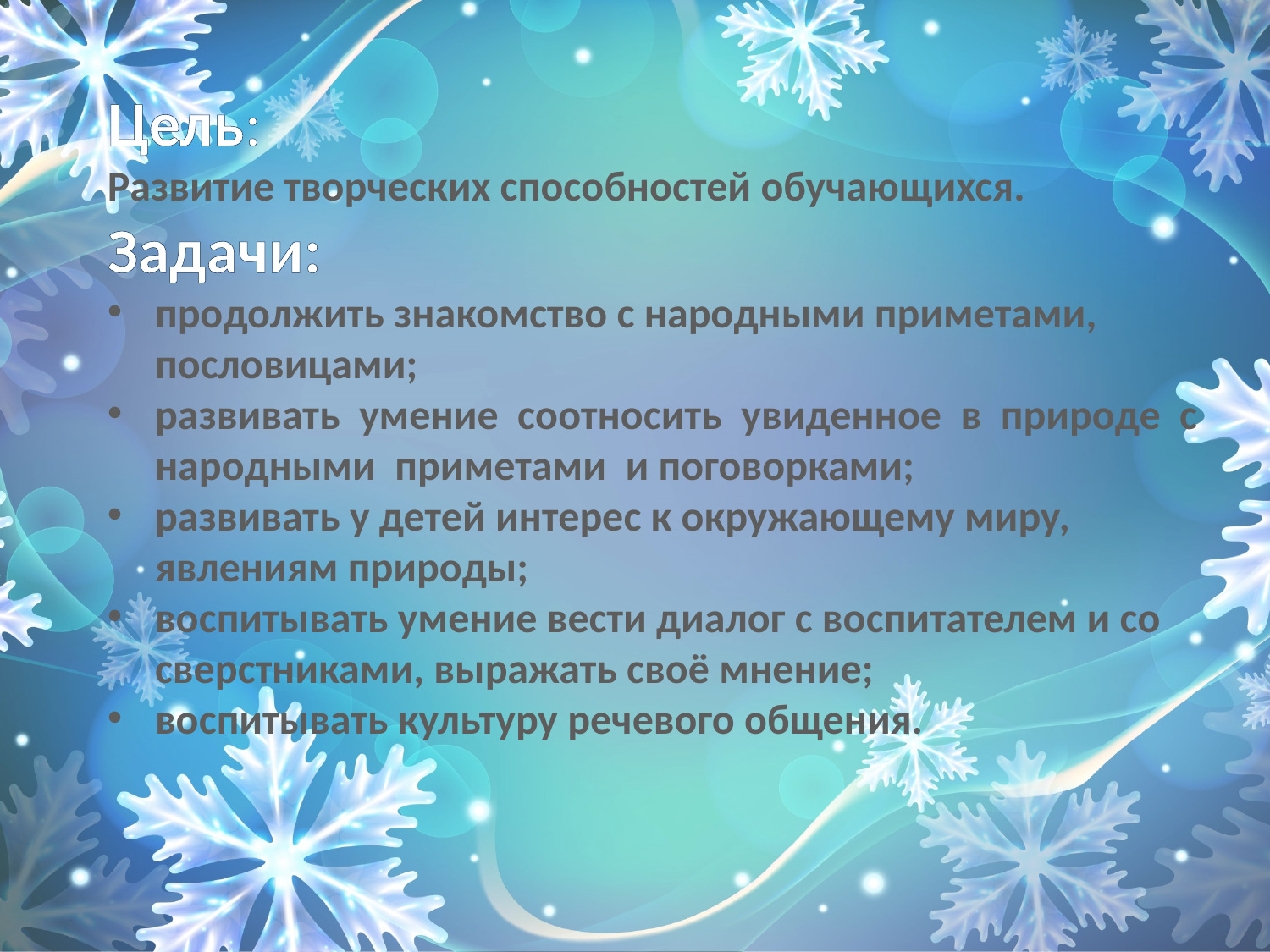

Цель:
Развитие творческих способностей обучающихся.
Задачи:
продолжить знакомство с народными приметами, пословицами;
развивать  умение  соотносить  увиденное  в  природе  с  народными  приметами  и поговорками;
развивать у детей интерес к окружающему миру, явлениям природы;
воспитывать умение вести диалог с воспитателем и со сверстниками, выражать своё мнение;
воспитывать культуру речевого общения.